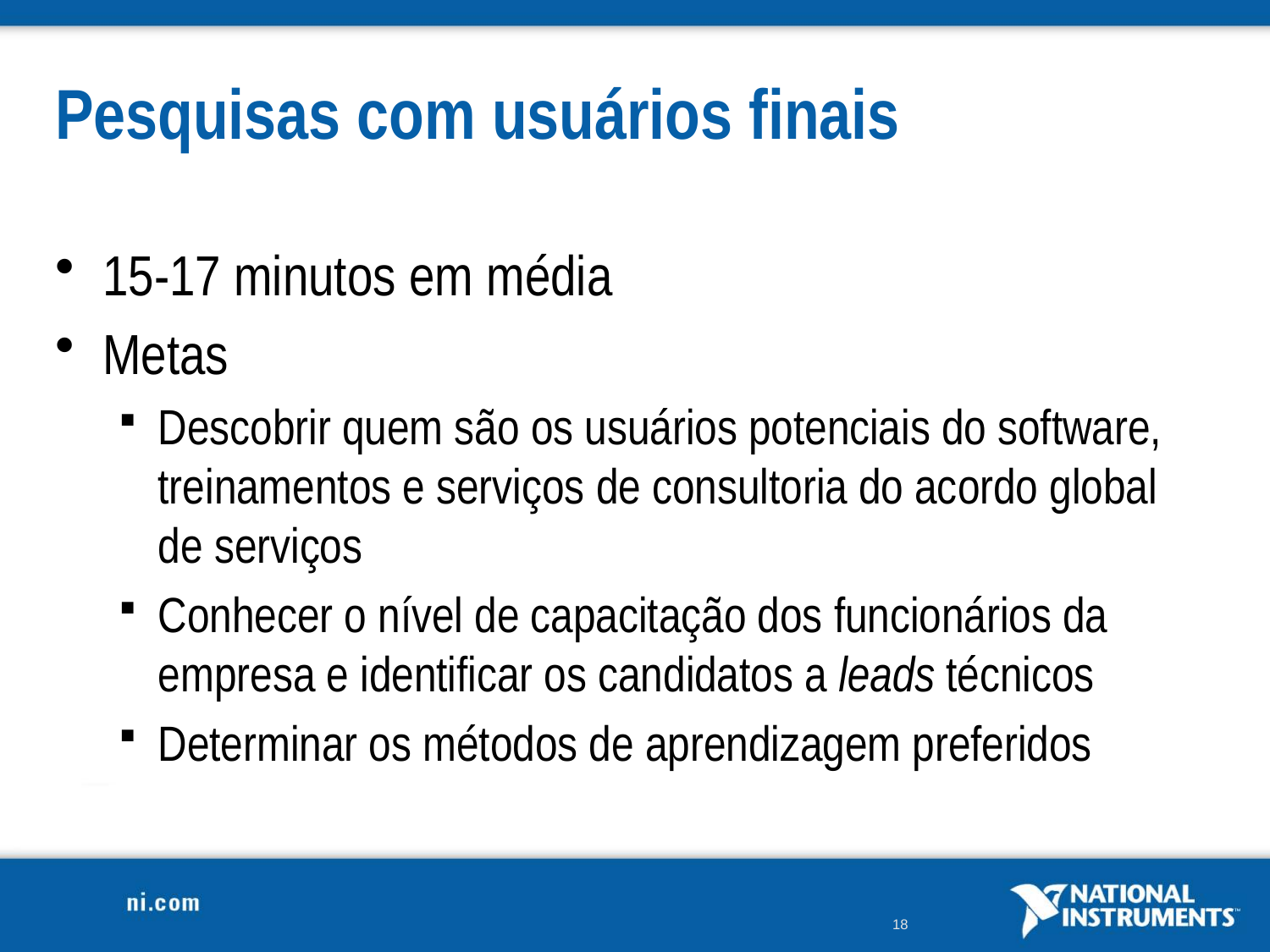

# Pesquisas com usuários finais
15-17 minutos em média
Metas
Descobrir quem são os usuários potenciais do software, treinamentos e serviços de consultoria do acordo global de serviços
Conhecer o nível de capacitação dos funcionários da empresa e identificar os candidatos a leads técnicos
Determinar os métodos de aprendizagem preferidos